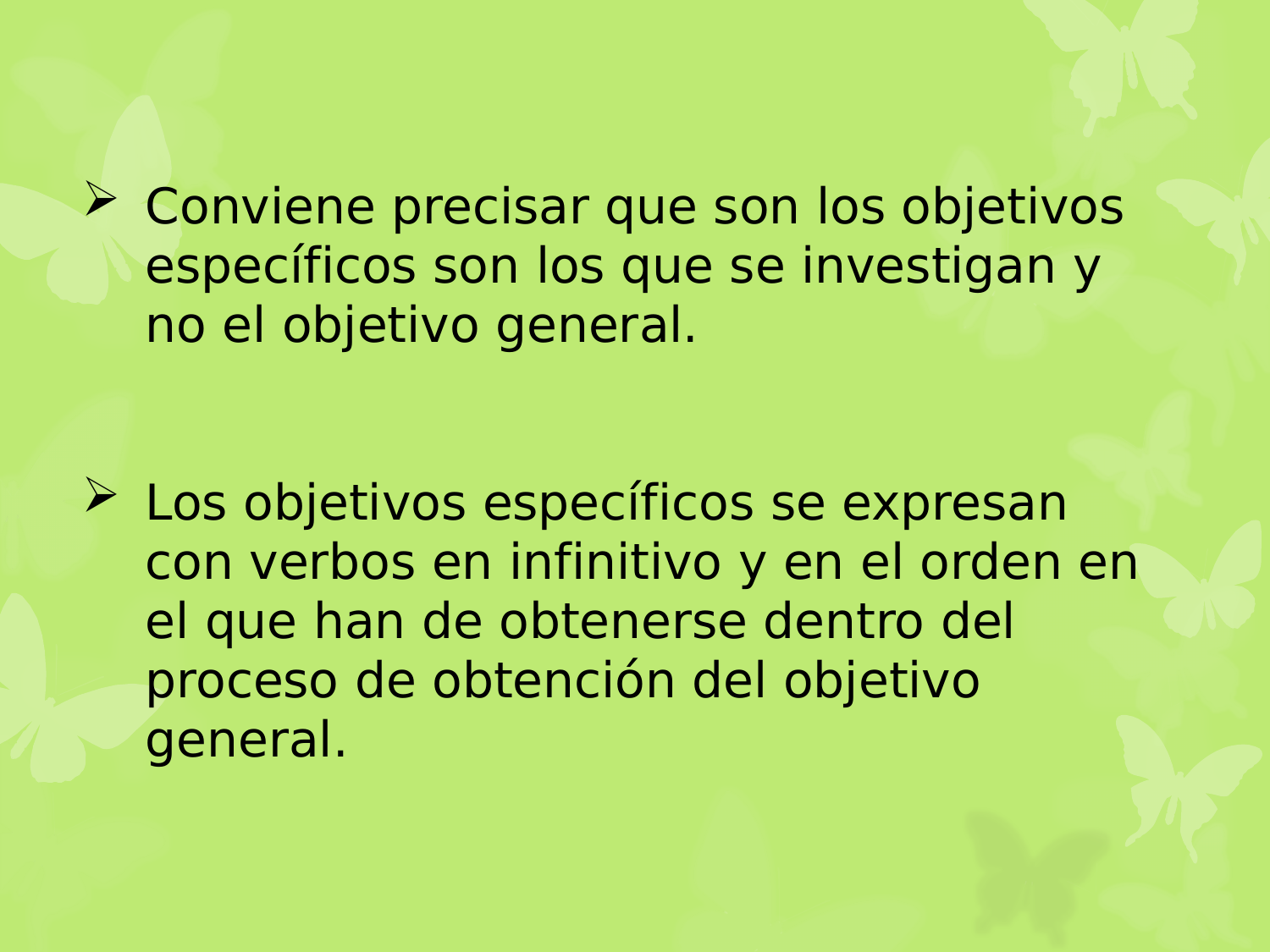

Conviene precisar que son los objetivos específicos son los que se investigan y no el objetivo general.

Los objetivos específicos se expresan  con verbos en infinitivo y en el orden en el que han de obtenerse dentro del proceso de obtención del objetivo general.